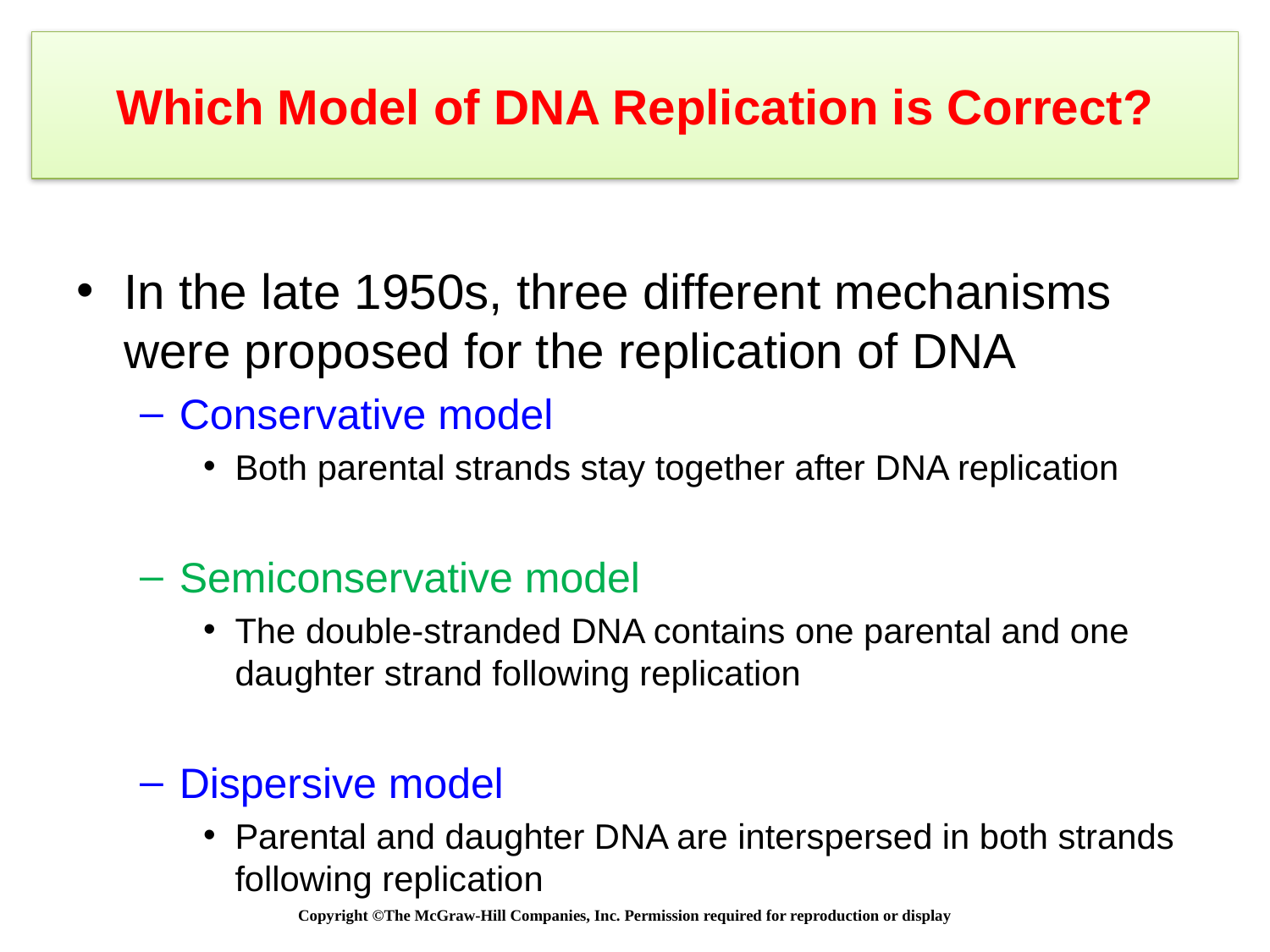

# Which Model of DNA Replication is Correct?
In the late 1950s, three different mechanisms were proposed for the replication of DNA
Conservative model
Both parental strands stay together after DNA replication

Semiconservative model
The double-stranded DNA contains one parental and one daughter strand following replication

Dispersive model
Parental and daughter DNA are interspersed in both strands following replication
Copyright ©The McGraw-Hill Companies, Inc. Permission required for reproduction or display